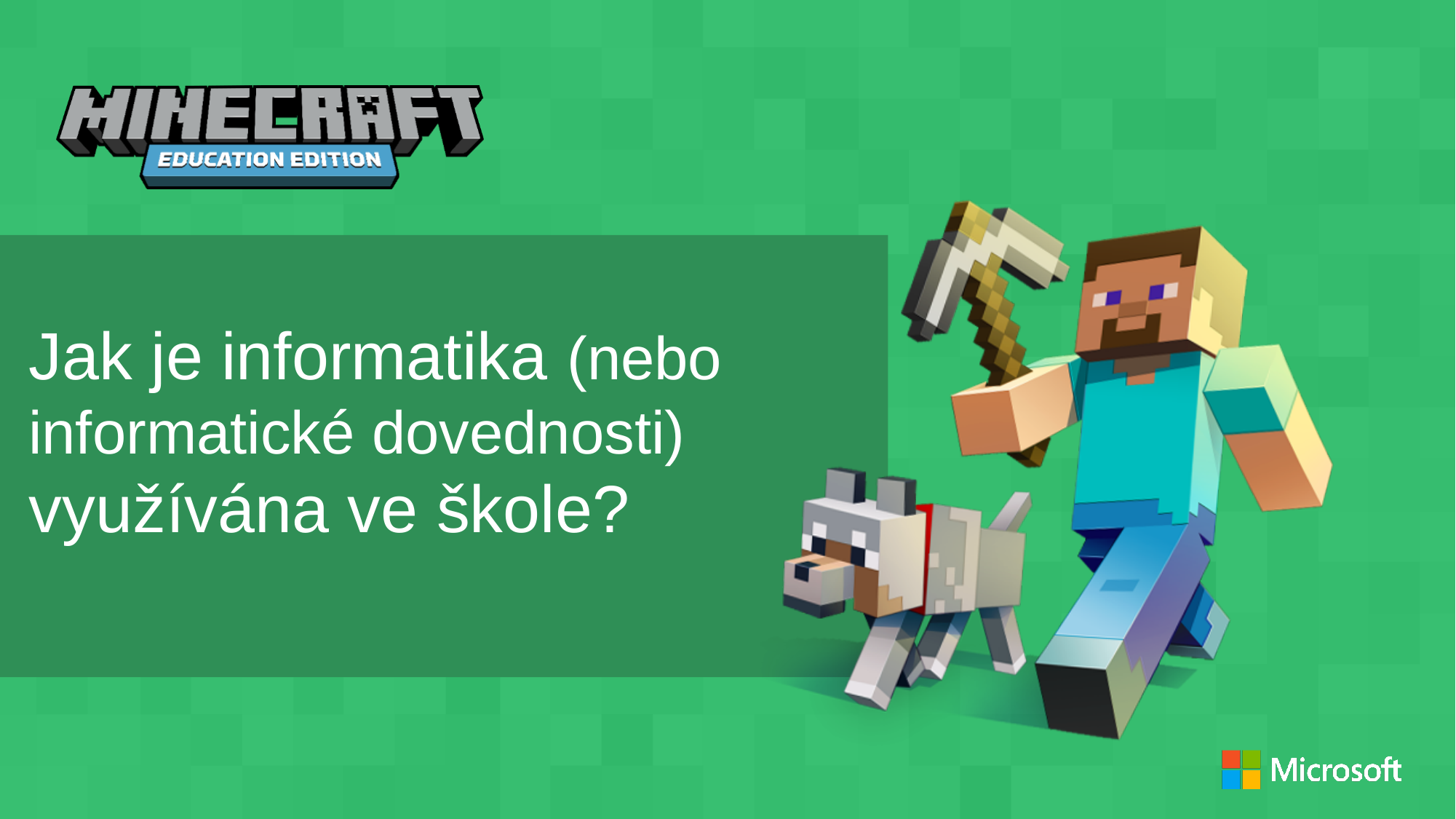

Jak je informatika (nebo informatické dovednosti) využívána ve škole?